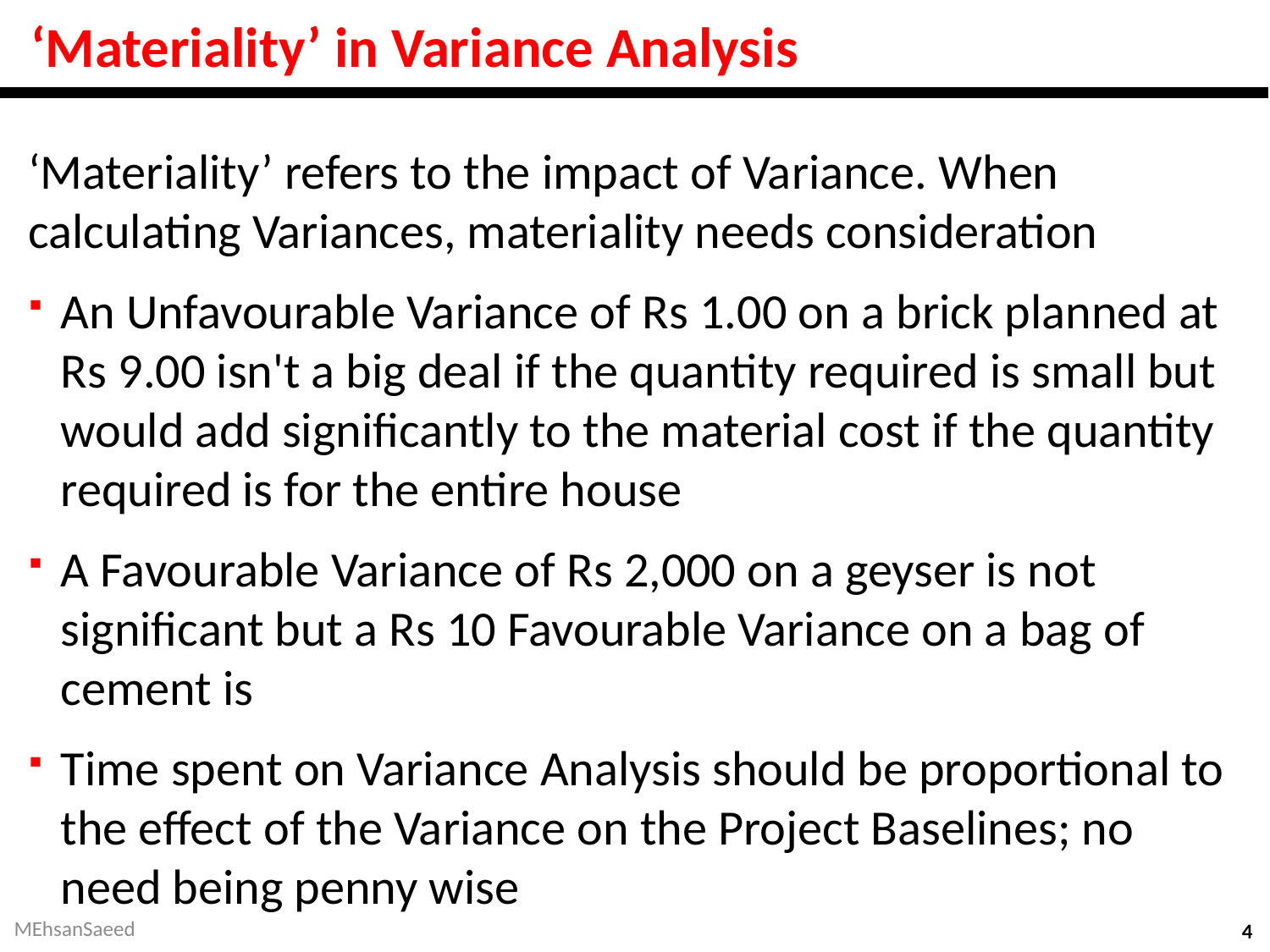

# ‘Materiality’ in Variance Analysis
‘Materiality’ refers to the impact of Variance. When calculating Variances, materiality needs consideration
An Unfavourable Variance of Rs 1.00 on a brick planned at Rs 9.00 isn't a big deal if the quantity required is small but would add significantly to the material cost if the quantity required is for the entire house
A Favourable Variance of Rs 2,000 on a geyser is not significant but a Rs 10 Favourable Variance on a bag of cement is
Time spent on Variance Analysis should be proportional to the effect of the Variance on the Project Baselines; no need being penny wise
MEhsanSaeed
4